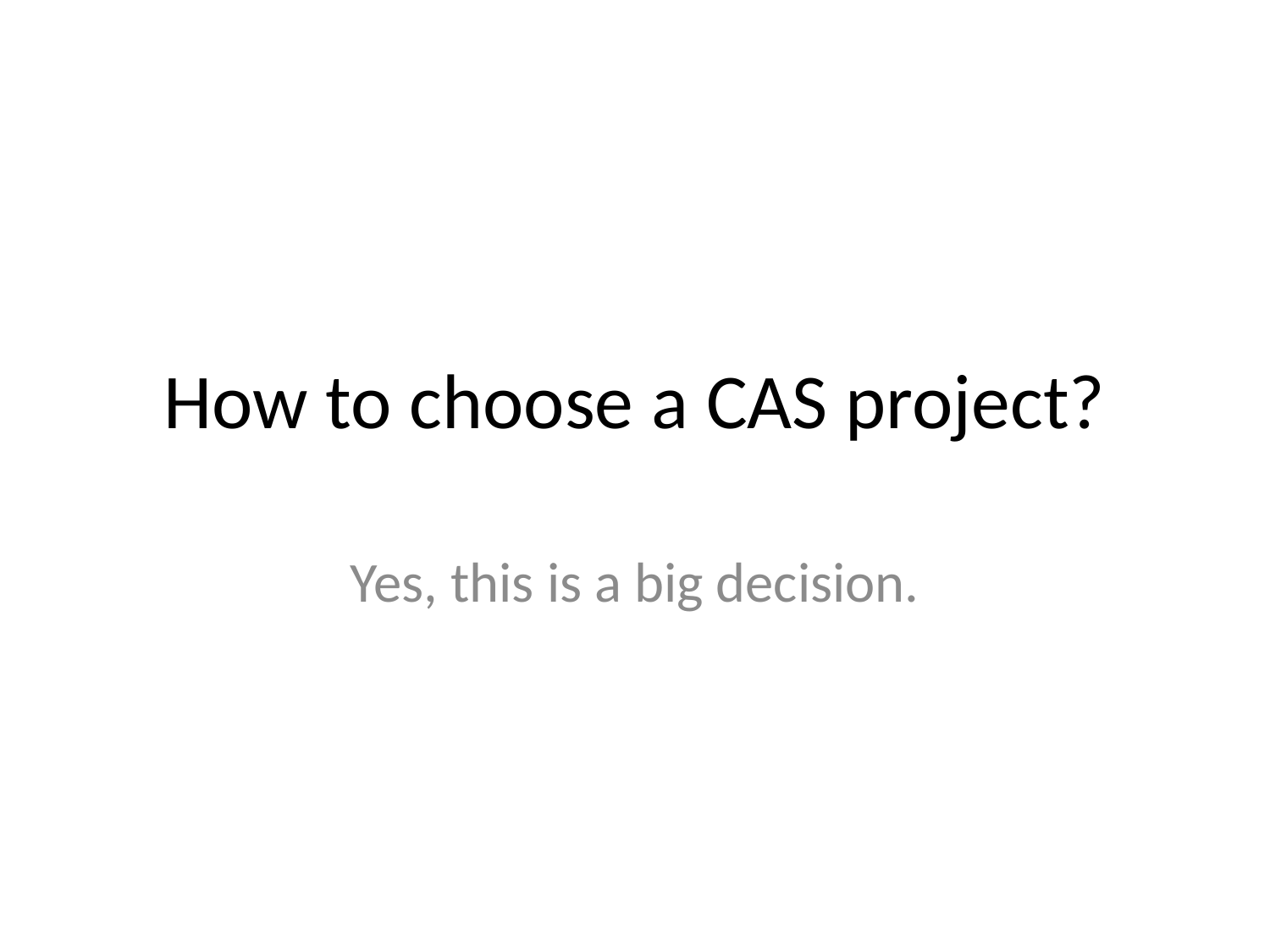

# How to choose a CAS project?
Yes, this is a big decision.